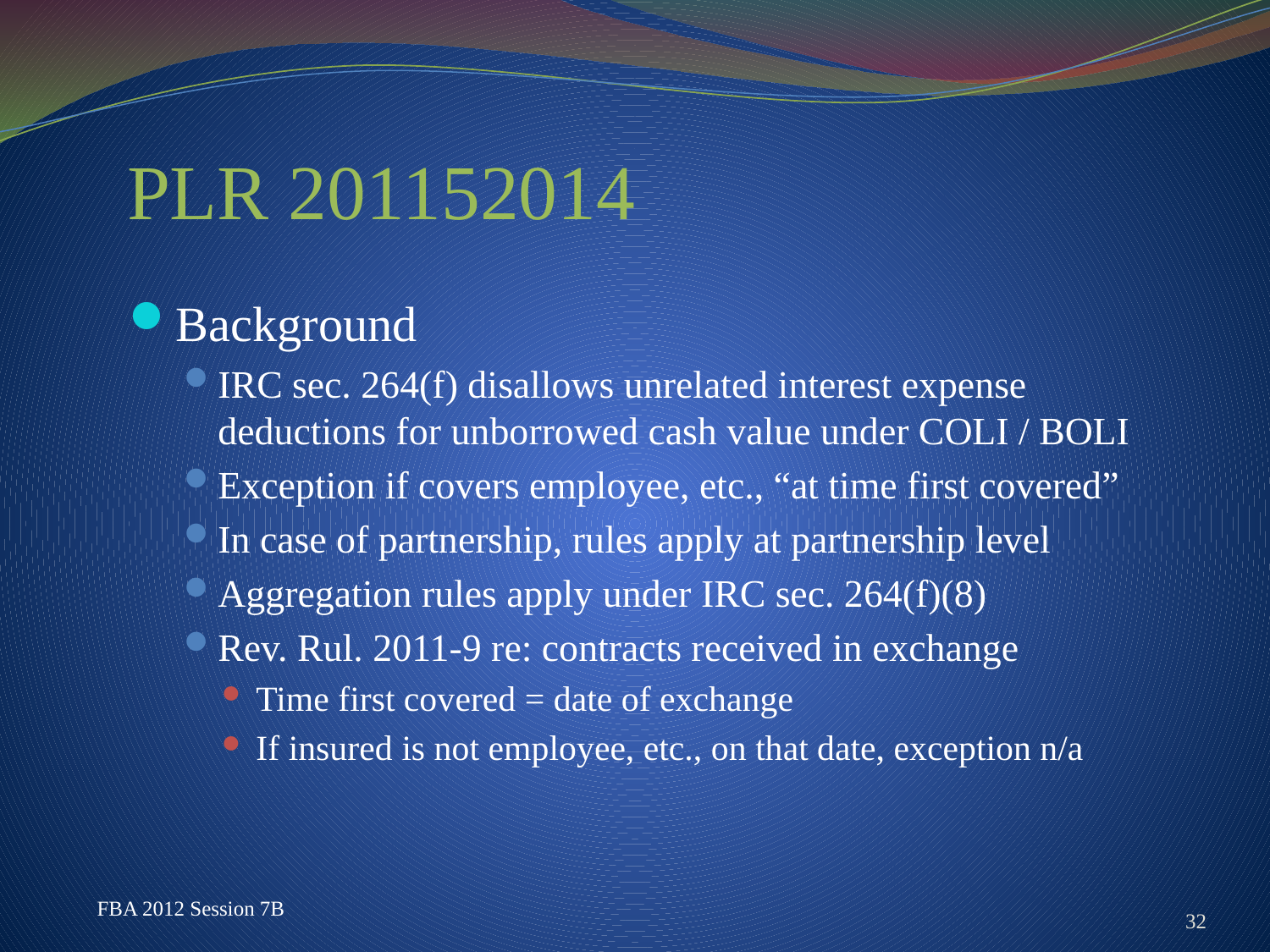

# PLR 201152014
Background
IRC sec. 264(f) disallows unrelated interest expense deductions for unborrowed cash value under COLI / BOLI
Exception if covers employee, etc., “at time first covered”
In case of partnership, rules apply at partnership level
Aggregation rules apply under IRC sec. 264(f)(8)
Rev. Rul. 2011-9 re: contracts received in exchange
Time first covered = date of exchange
If insured is not employee, etc., on that date, exception n/a
32
FBA 2012 Session 7B